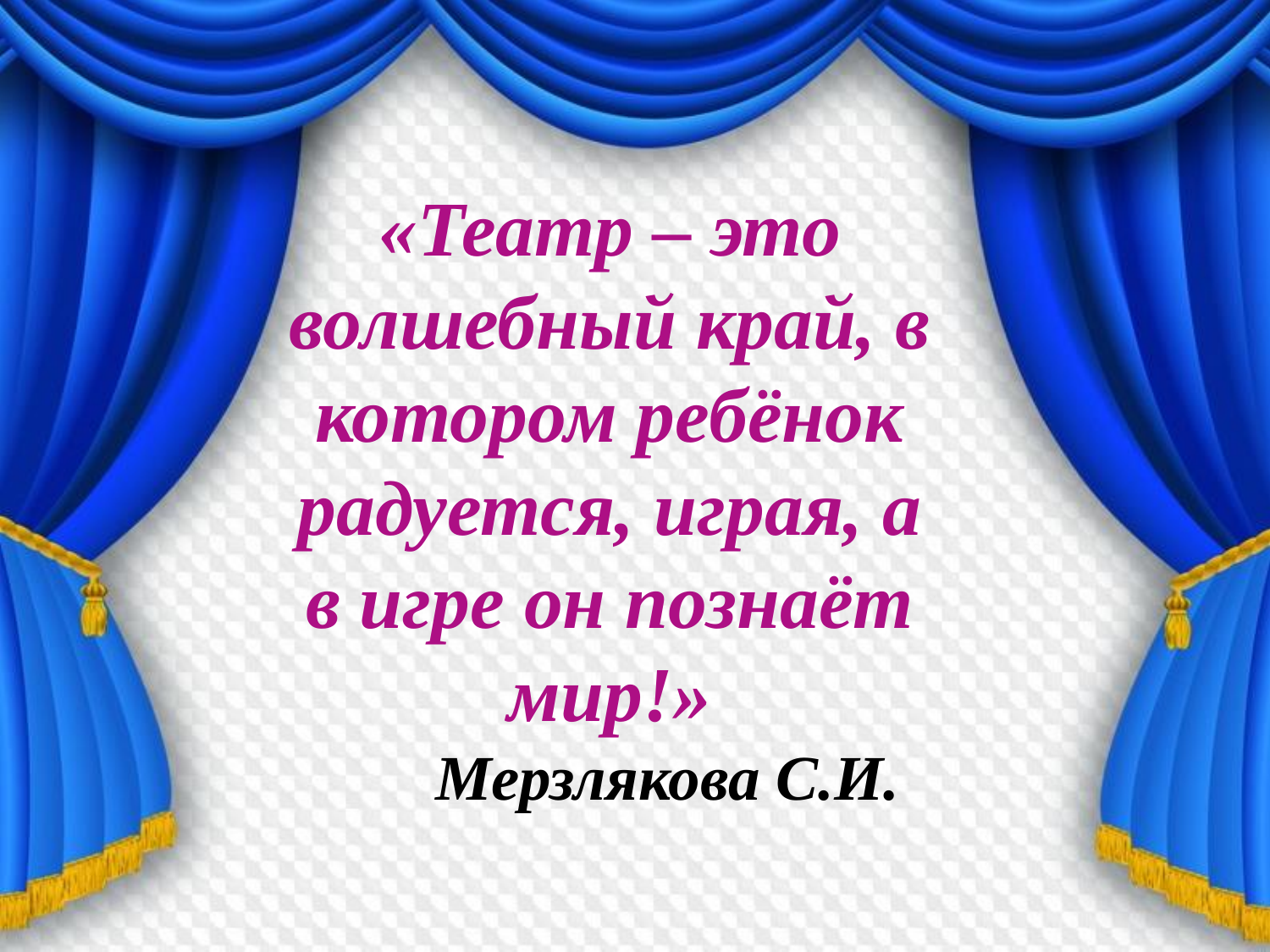

«Театр – это волшебный край, в котором ребёнок радуется, играя, а в игре он познаёт мир!»
        Мерзлякова С.И.
#